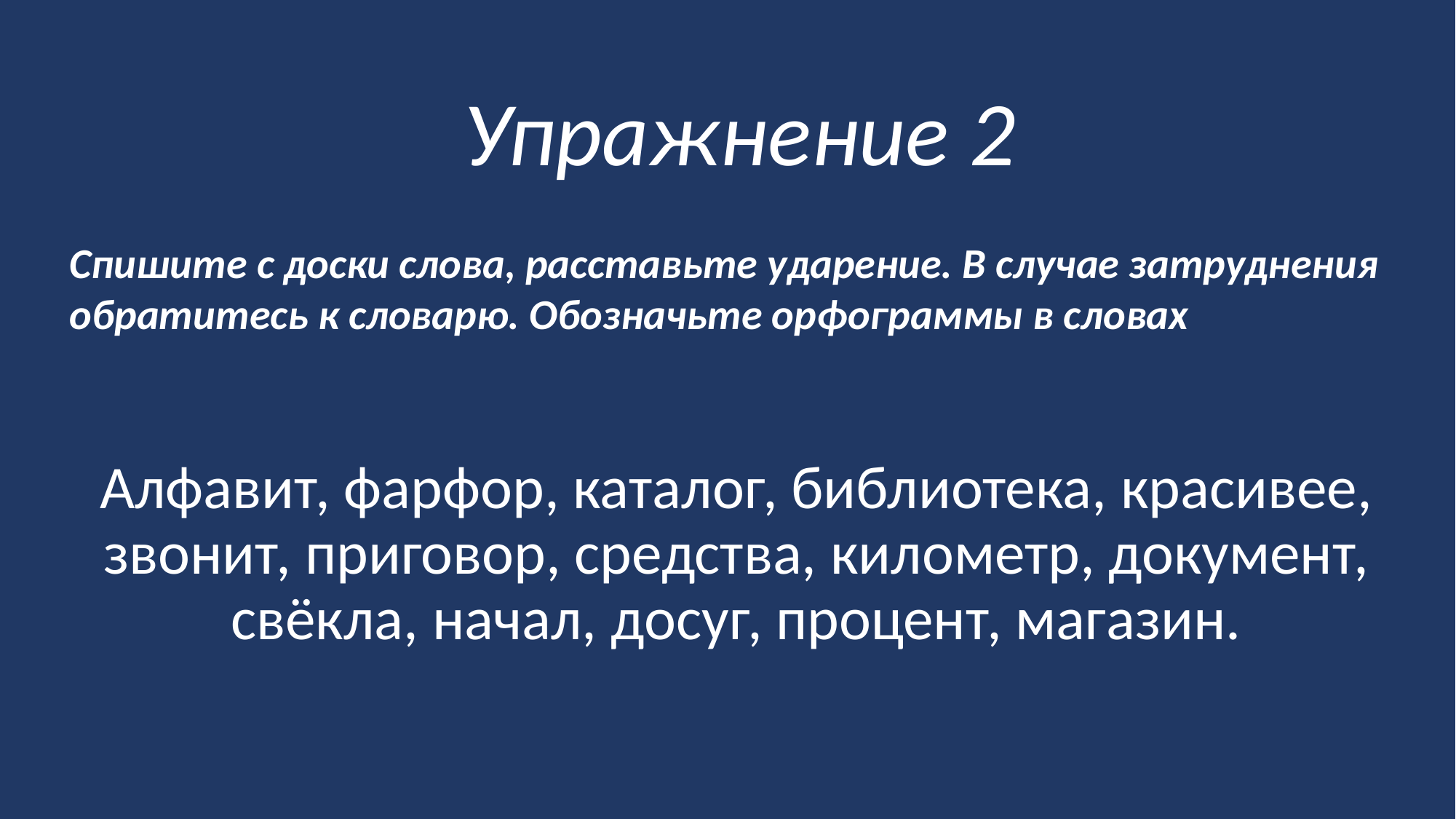

# Упражнение 2
Спишите с доски слова, расставьте ударение. В случае затруднения обратитесь к словарю. Обозначьте орфограммы в словах
Алфавит, фарфор, каталог, библиотека, красивее, звонит, приговор, средства, километр, документ, свёкла, начал, досуг, процент, магазин.